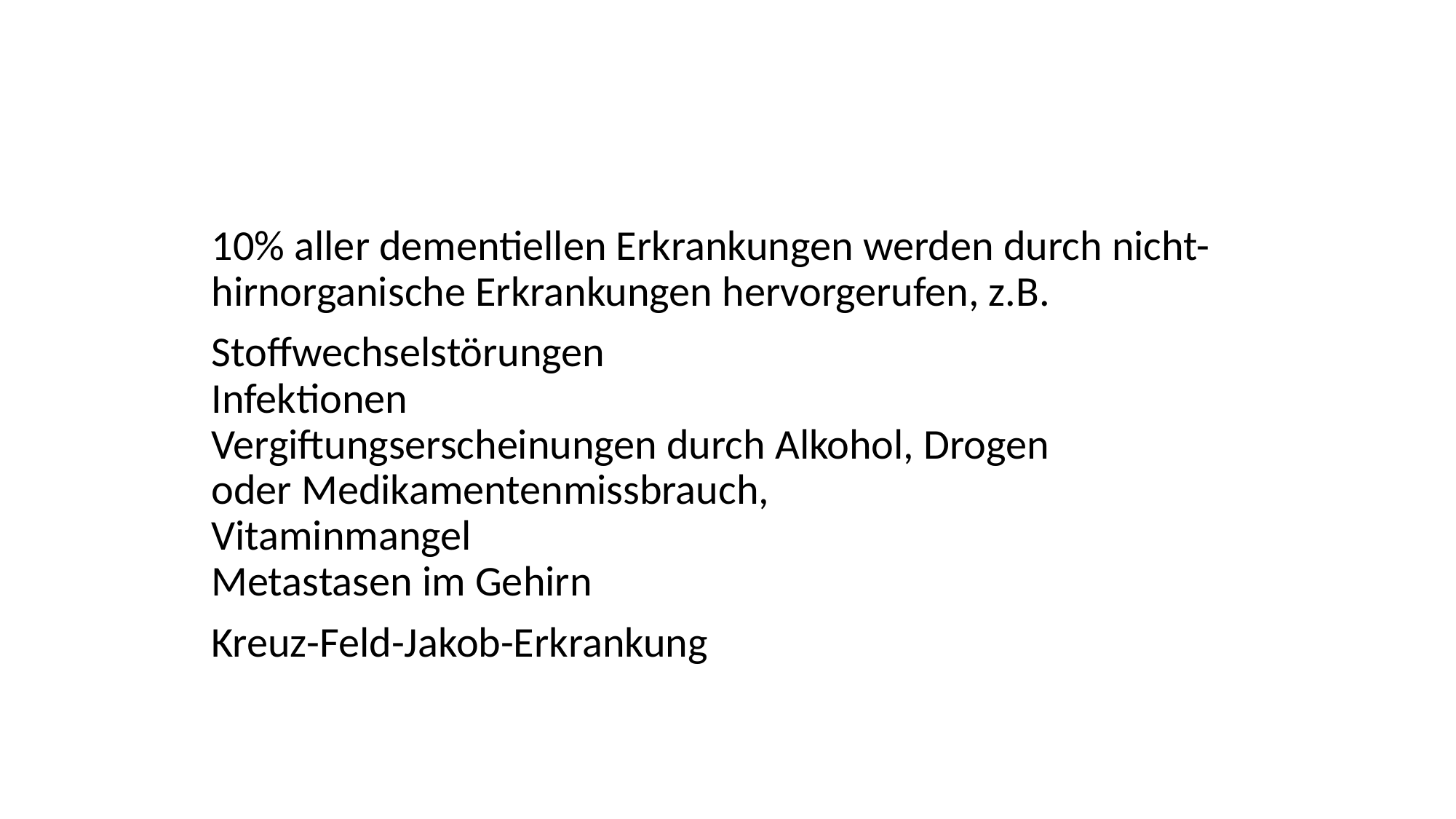

#
10% aller dementiellen Erkrankungen werden durch nicht-hirnorganische Erkrankungen hervorgerufen, z.B.
Stoffwechselstörungen
Infektionen
Vergiftungserscheinungen durch Alkohol, Drogen
oder Medikamentenmissbrauch,
Vitaminmangel
Metastasen im Gehirn
Kreuz-Feld-Jakob-Erkrankung